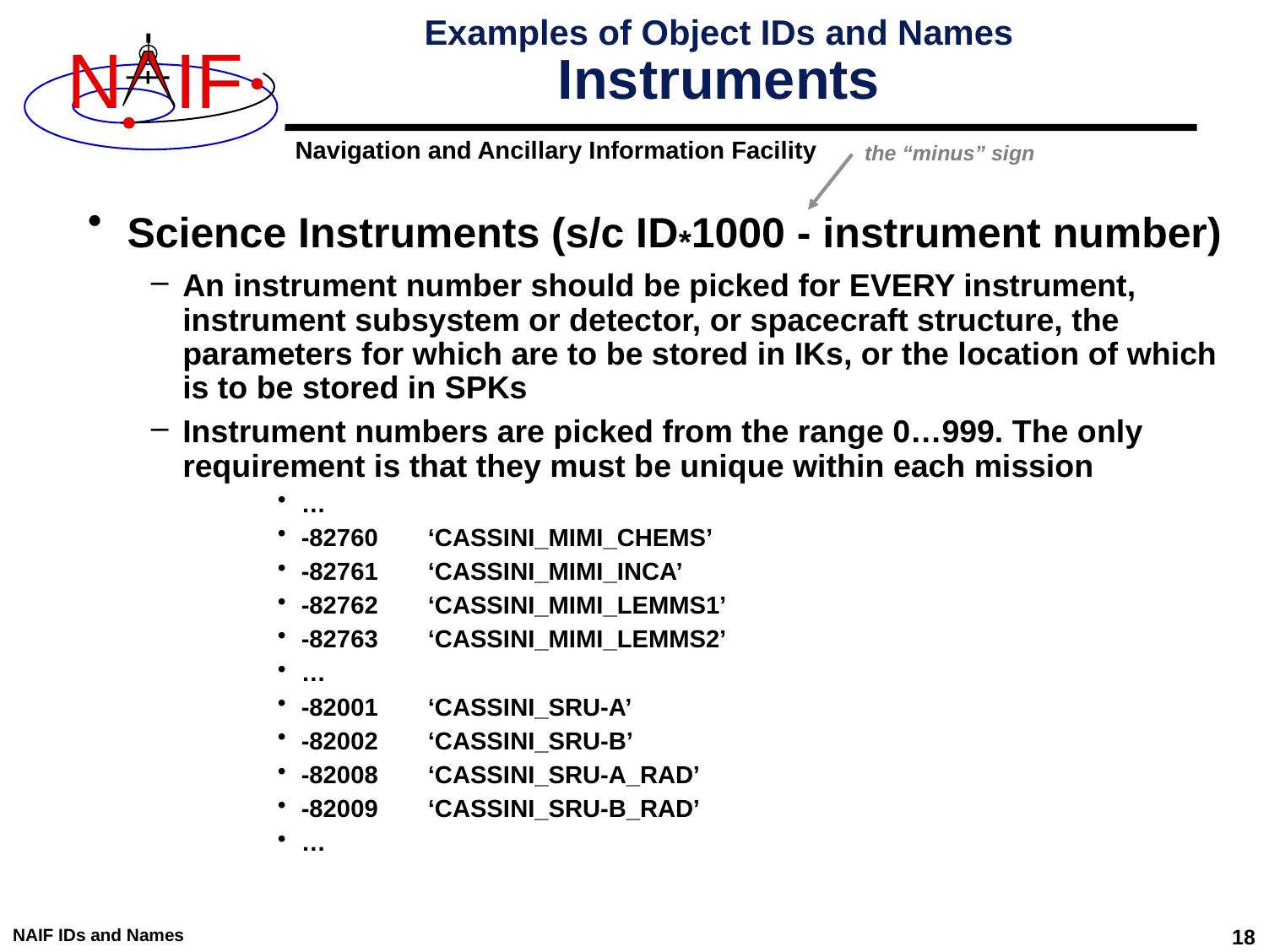

# Examples of Object IDs and Names Instruments
the “minus” sign
Science Instruments (s/c ID*1000 - instrument number)
An instrument number should be picked for EVERY instrument, instrument subsystem or detector, or spacecraft structure, the parameters for which are to be stored in IKs, or the location of which is to be stored in SPKs
Instrument numbers are picked from the range 0…999. The only requirement is that they must be unique within each mission
…
-82760	‘CASSINI_MIMI_CHEMS’
-82761	‘CASSINI_MIMI_INCA’
-82762	‘CASSINI_MIMI_LEMMS1’
-82763	‘CASSINI_MIMI_LEMMS2’
…
-82001 	‘CASSINI_SRU-A’
-82002	‘CASSINI_SRU-B’
-82008	‘CASSINI_SRU-A_RAD’
-82009	‘CASSINI_SRU-B_RAD’
…
NAIF IDs and Names
18